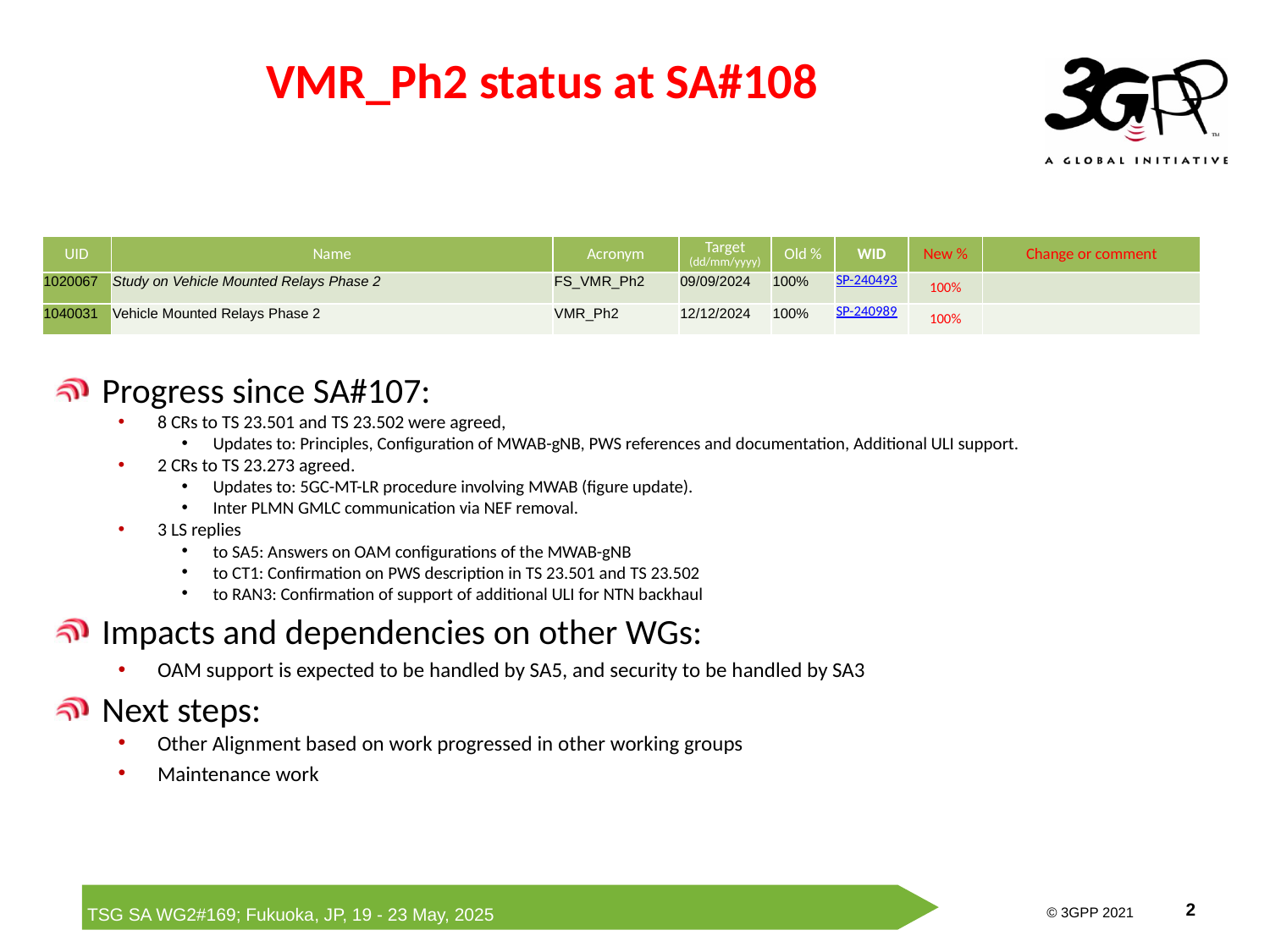

VMR_Ph2 status at SA#108
| UID | Name | Acronym | Target (dd/mm/yyyy) | Old % | WID | New % | Change or comment |
| --- | --- | --- | --- | --- | --- | --- | --- |
| 1020067 | Study on Vehicle Mounted Relays Phase 2 | FS\_VMR\_Ph2 | 09/09/2024 | 100% | SP-240493 | 100% |  |
| 1040031 | Vehicle Mounted Relays Phase 2 | VMR\_Ph2 | 12/12/2024 | 100% | SP-240989 | 100% |  |
Progress since SA#107:
8 CRs to TS 23.501 and TS 23.502 were agreed,
Updates to: Principles, Configuration of MWAB-gNB, PWS references and documentation, Additional ULI support.
2 CRs to TS 23.273 agreed.
Updates to: 5GC-MT-LR procedure involving MWAB (figure update).
Inter PLMN GMLC communication via NEF removal.
3 LS replies
to SA5: Answers on OAM configurations of the MWAB-gNB
to CT1: Confirmation on PWS description in TS 23.501 and TS 23.502
to RAN3: Confirmation of support of additional ULI for NTN backhaul
Impacts and dependencies on other WGs:
OAM support is expected to be handled by SA5, and security to be handled by SA3
Next steps:
Other Alignment based on work progressed in other working groups
Maintenance work